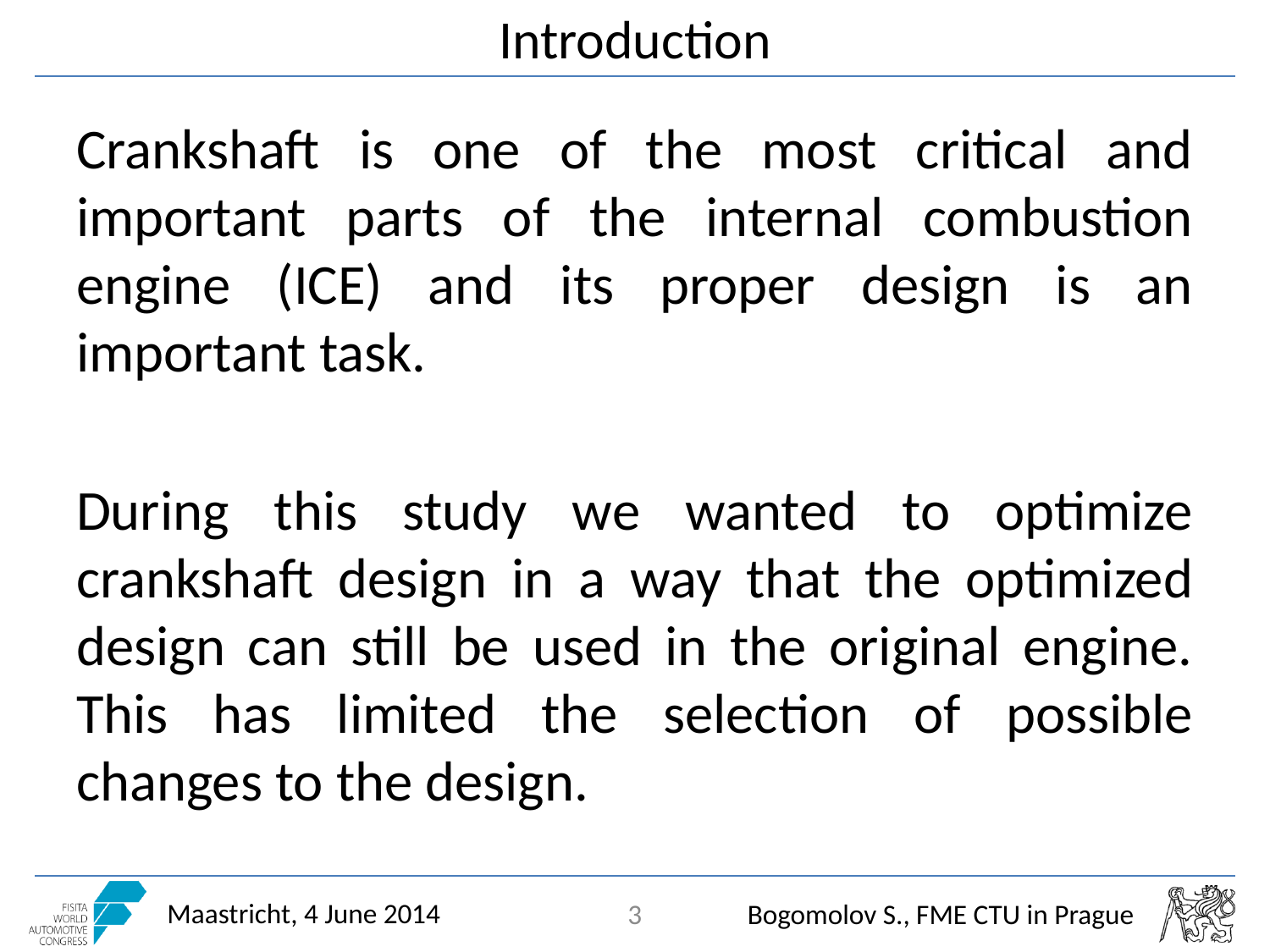

# Introduction
Crankshaft is one of the most critical and important parts of the internal combustion engine (ICE) and its proper design is an important task.

During this study we wanted to optimize crankshaft design in a way that the optimized design can still be used in the original engine. This has limited the selection of possible changes to the design.
3